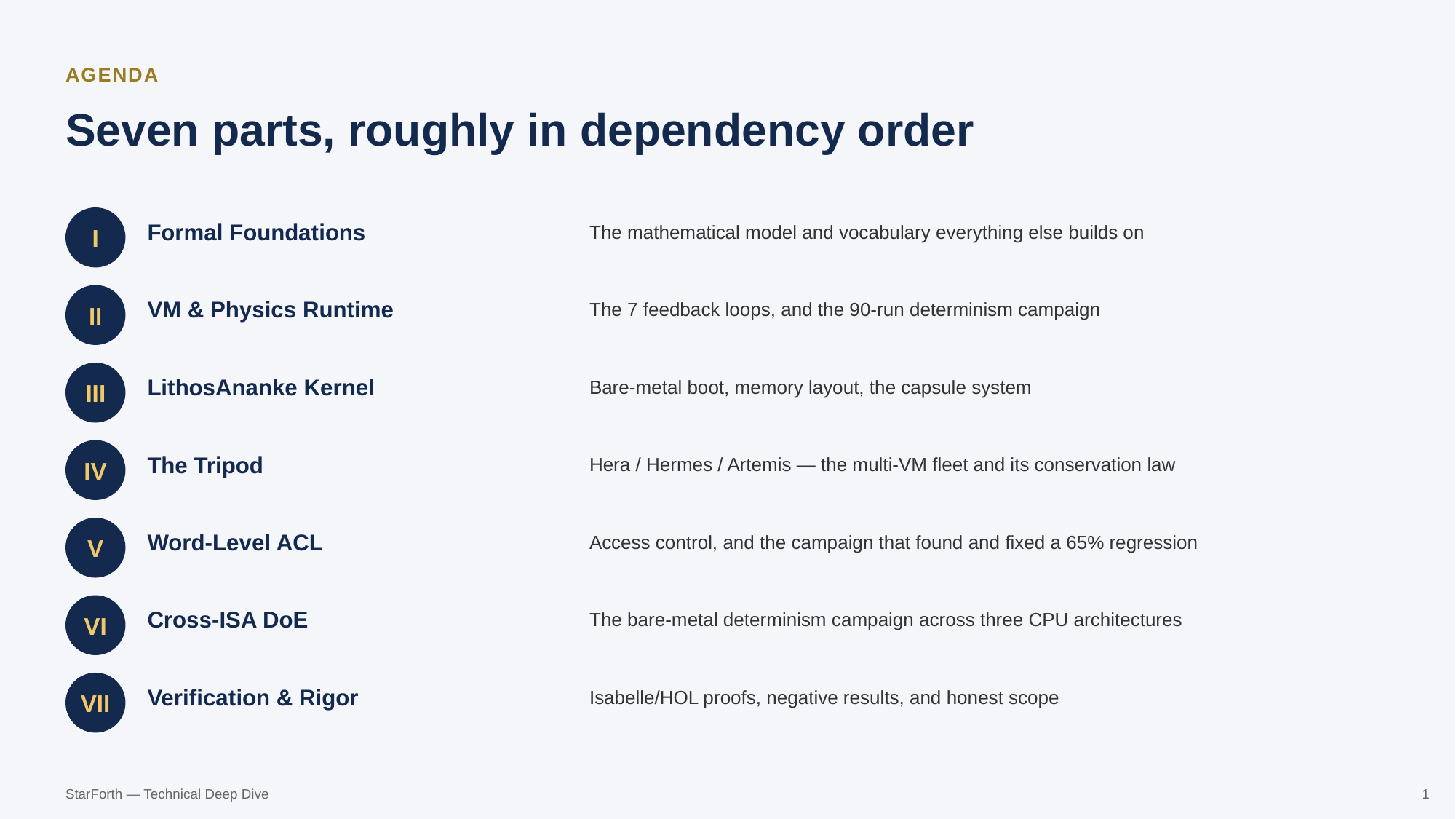

AGENDA
Seven parts, roughly in dependency order
Formal Foundations
The mathematical model and vocabulary everything else builds on

I
VM & Physics Runtime
The 7 feedback loops, and the 90-run determinism campaign

II
LithosAnanke Kernel
Bare-metal boot, memory layout, the capsule system

III
The Tripod
Hera / Hermes / Artemis — the multi-VM fleet and its conservation law

IV
Word-Level ACL
Access control, and the campaign that found and fixed a 65% regression

V
Cross-ISA DoE
The bare-metal determinism campaign across three CPU architectures

VI
Verification & Rigor
Isabelle/HOL proofs, negative results, and honest scope

VII
StarForth — Technical Deep Dive
1